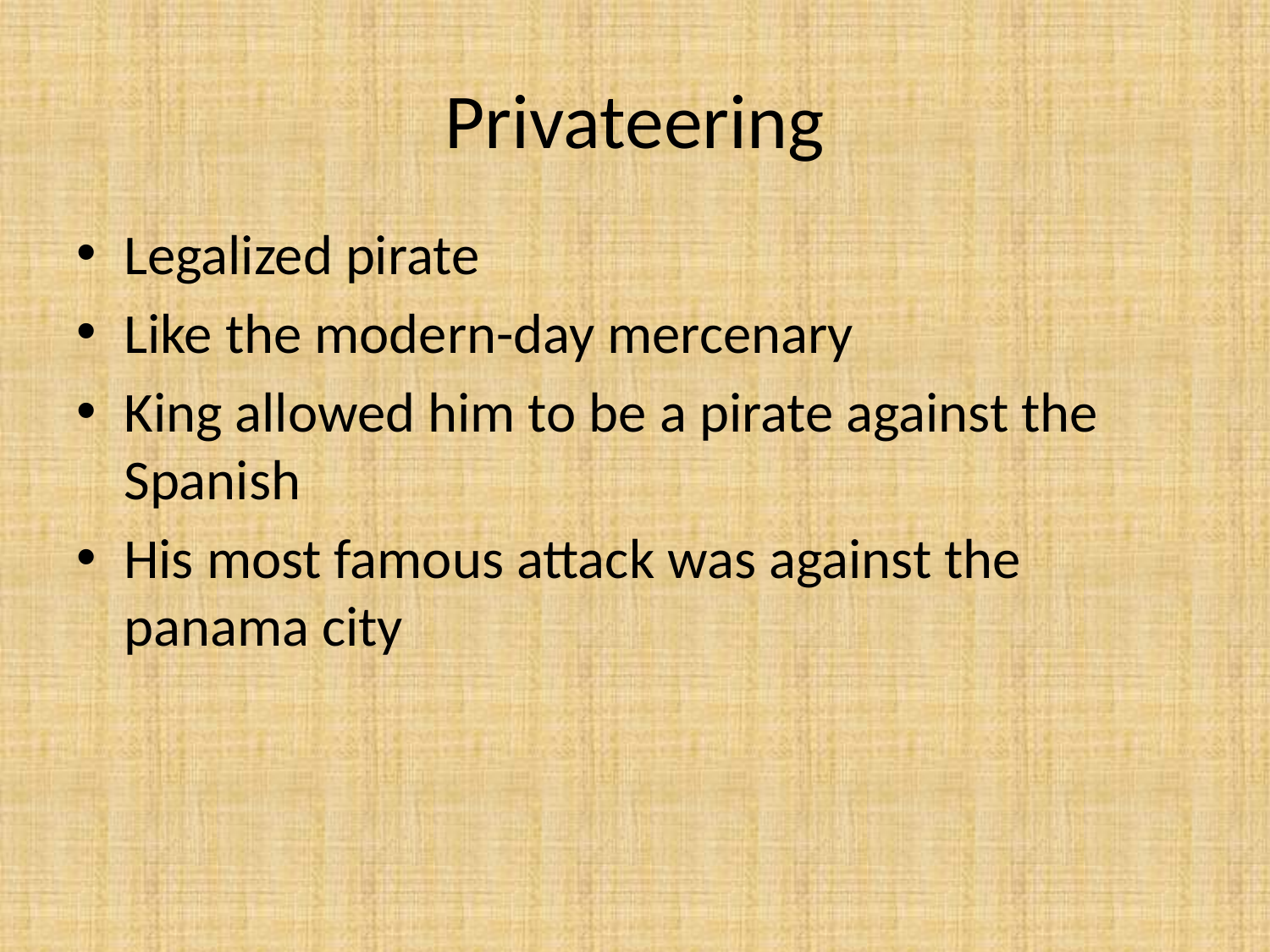

# Privateering
Legalized pirate
Like the modern-day mercenary
King allowed him to be a pirate against the Spanish
His most famous attack was against the panama city